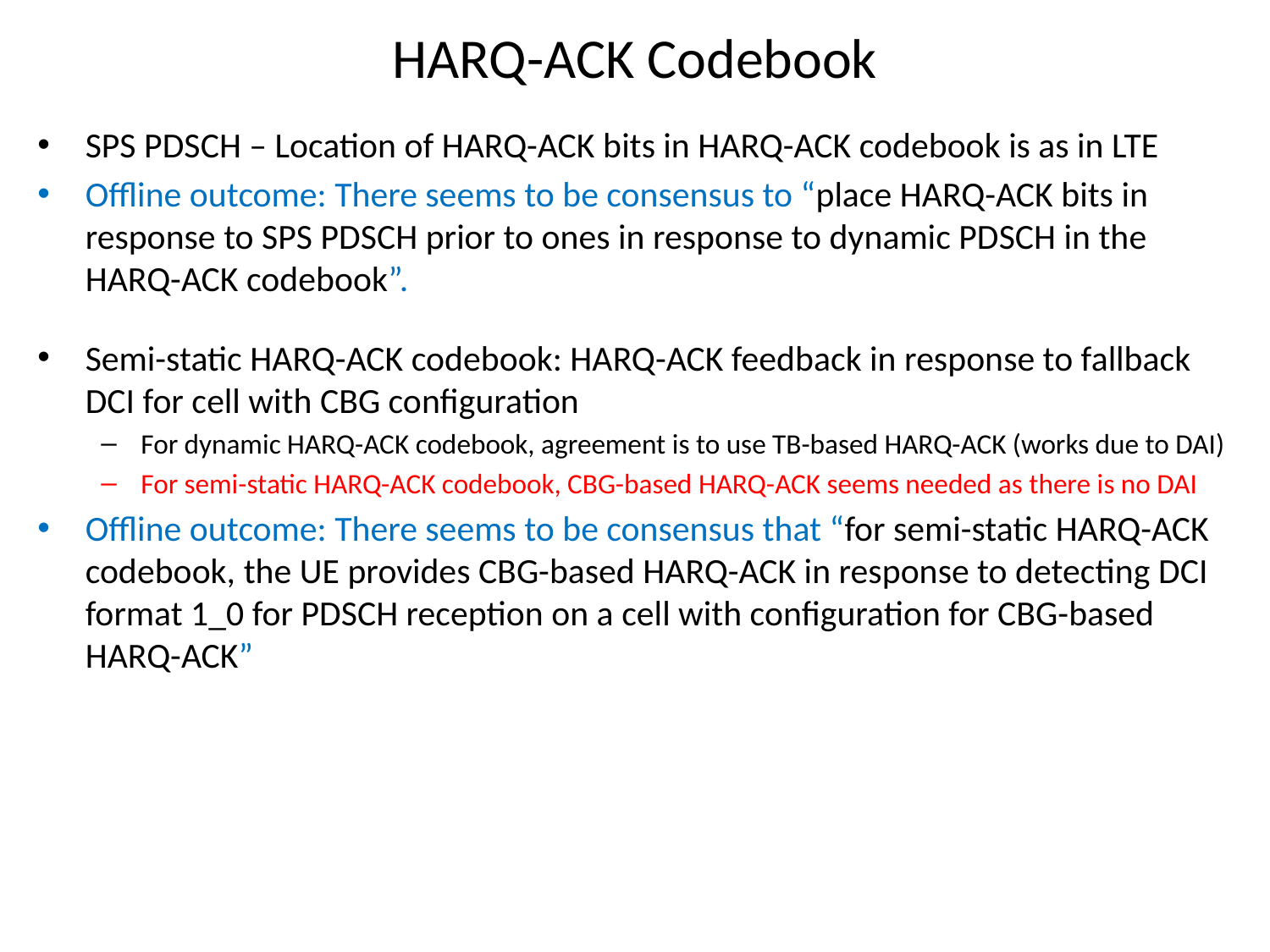

# HARQ-ACK Codebook
SPS PDSCH – Location of HARQ-ACK bits in HARQ-ACK codebook is as in LTE
Offline outcome: There seems to be consensus to “place HARQ-ACK bits in response to SPS PDSCH prior to ones in response to dynamic PDSCH in the HARQ-ACK codebook”.

Semi-static HARQ-ACK codebook: HARQ-ACK feedback in response to fallback DCI for cell with CBG configuration
For dynamic HARQ-ACK codebook, agreement is to use TB-based HARQ-ACK (works due to DAI)
For semi-static HARQ-ACK codebook, CBG-based HARQ-ACK seems needed as there is no DAI
Offline outcome: There seems to be consensus that “for semi-static HARQ-ACK codebook, the UE provides CBG-based HARQ-ACK in response to detecting DCI format 1_0 for PDSCH reception on a cell with configuration for CBG-based HARQ-ACK”